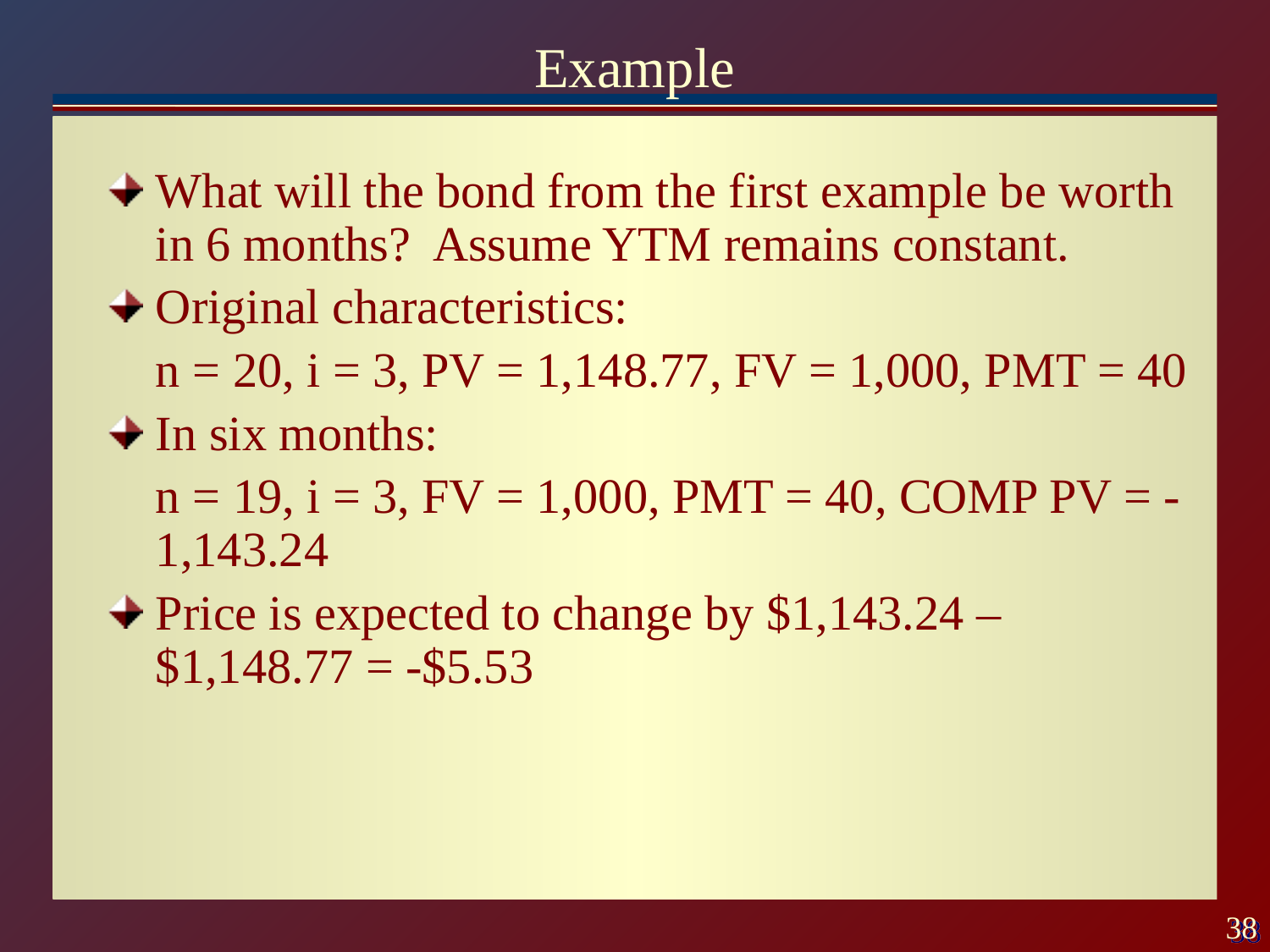

# Example
What will the bond from the first example be worth in 6 months?  Assume YTM remains constant.
Original characteristics:
	n = 20, i = 3, PV = 1,148.77, FV = 1,000, PMT = 40
In six months:
	n = 19, i = 3, FV = 1,000, PMT = 40, COMP PV = -1,143.24
Price is expected to change by $1,143.24 – $1,148.77 = -$5.53